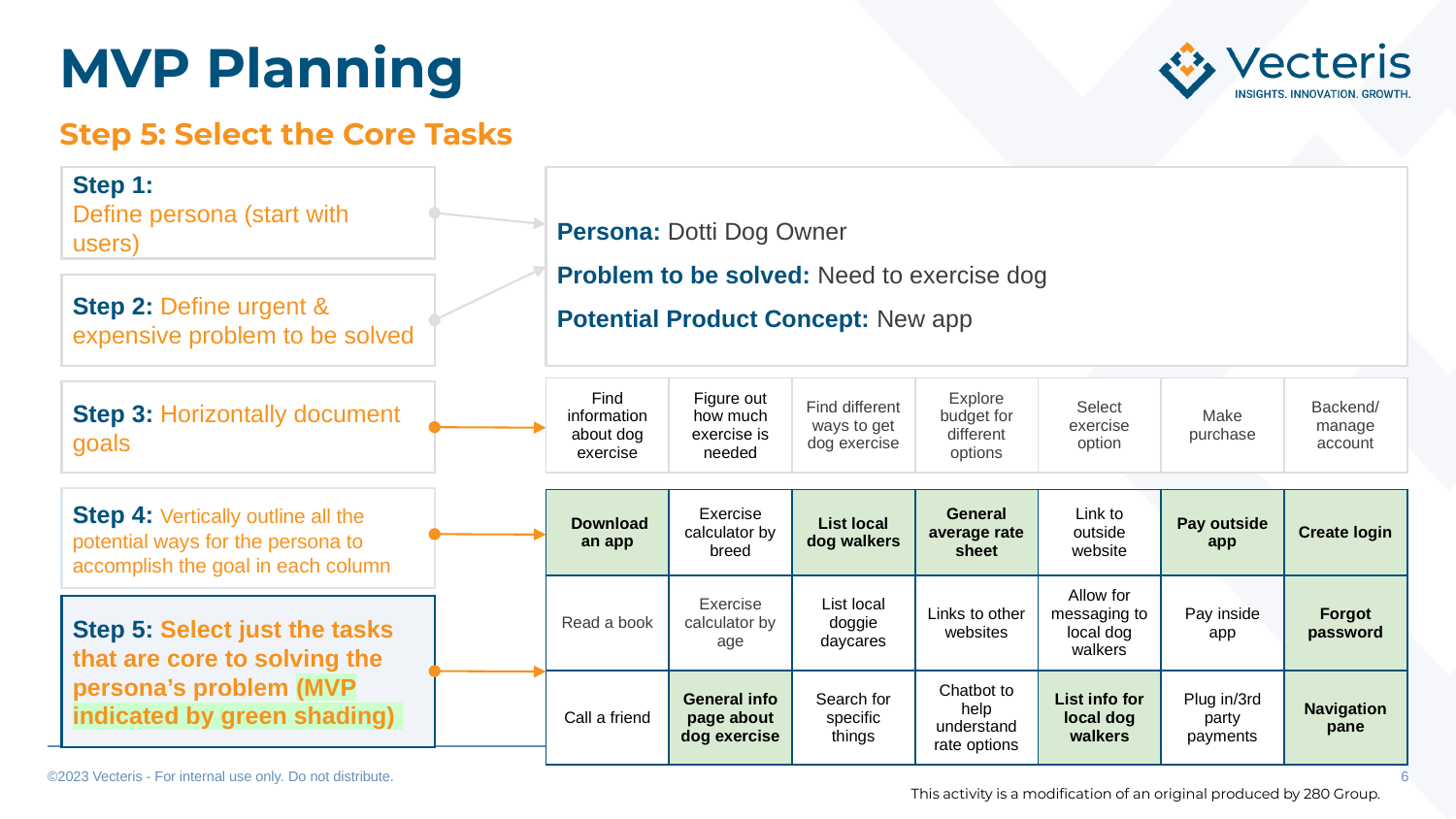

# MVP Planning
Step 5: Select the Core Tasks
Step 1:
Define persona (start with users)
Persona: Dotti Dog Owner
Problem to be solved: Need to exercise dog
Potential Product Concept: New app
Step 2: Define urgent & expensive problem to be solved
| Find information about dog exercise | Figure out how much exercise is needed | Find different ways to get dog exercise | Explore budget for different options | Select exercise option | Make purchase | Backend/ manage account |
| --- | --- | --- | --- | --- | --- | --- |
Step 3: Horizontally document goals
Step 4: Vertically outline all the potential ways for the persona to accomplish the goal in each column
| Download an app | Exercise calculator by breed | List local dog walkers | General average rate sheet | Link to outside website | Pay outside app | Create login |
| --- | --- | --- | --- | --- | --- | --- |
| Read a book | Exercise calculator by age | List local doggie daycares | Links to other websites | Allow for messaging to local dog walkers | Pay inside app | Forgot password |
| Call a friend | General info page about dog exercise | Search for specific things | Chatbot to help understand rate options | List info for local dog walkers | Plug in/3rd party payments | Navigation pane |
Step 5: Select just the tasks that are core to solving the persona’s problem (MVP indicated by green shading)
This activity is a modification of an original produced by 280 Group.